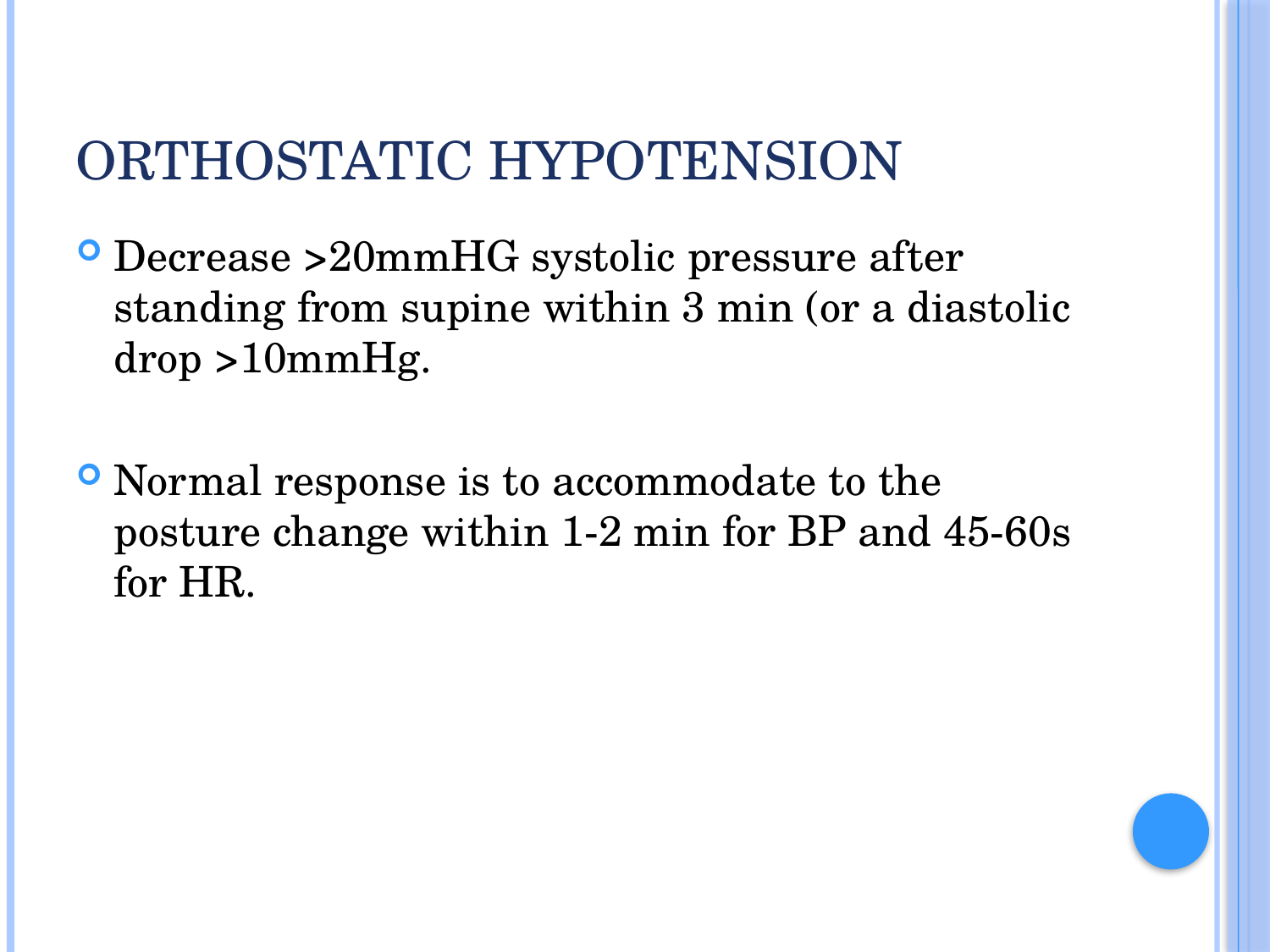

# Orthostatic hypotension
Decrease >20mmHG systolic pressure after standing from supine within 3 min (or a diastolic drop >10mmHg.

Normal response is to accommodate to the posture change within 1-2 min for BP and 45-60s for HR.